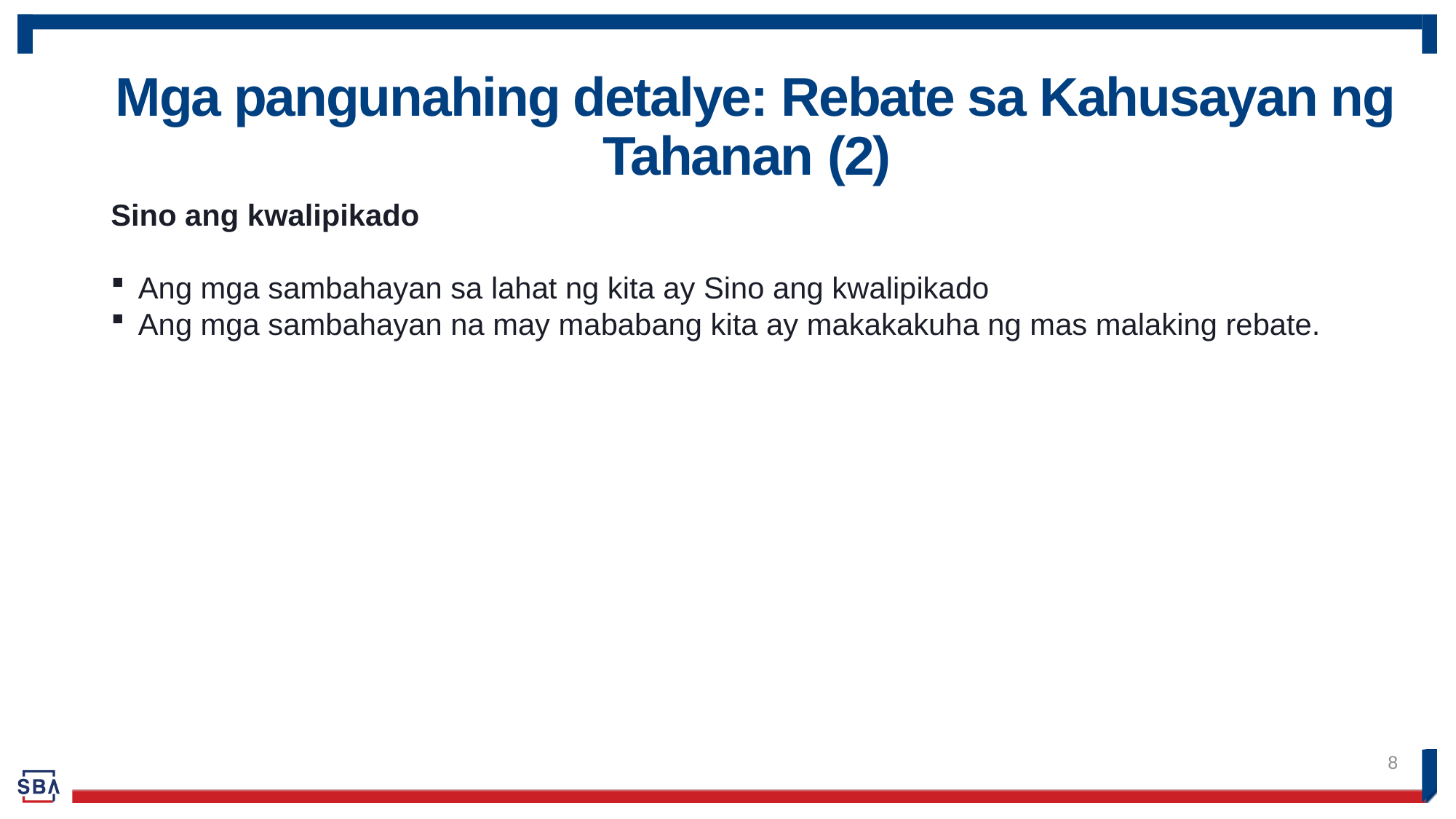

# Mga pangunahing detalye: Rebate sa Kahusayan ng Tahanan (2)
Sino ang kwalipikado

Ang mga sambahayan sa lahat ng kita ay Sino ang kwalipikado
Ang mga sambahayan na may mababang kita ay makakakuha ng mas malaking rebate.
8